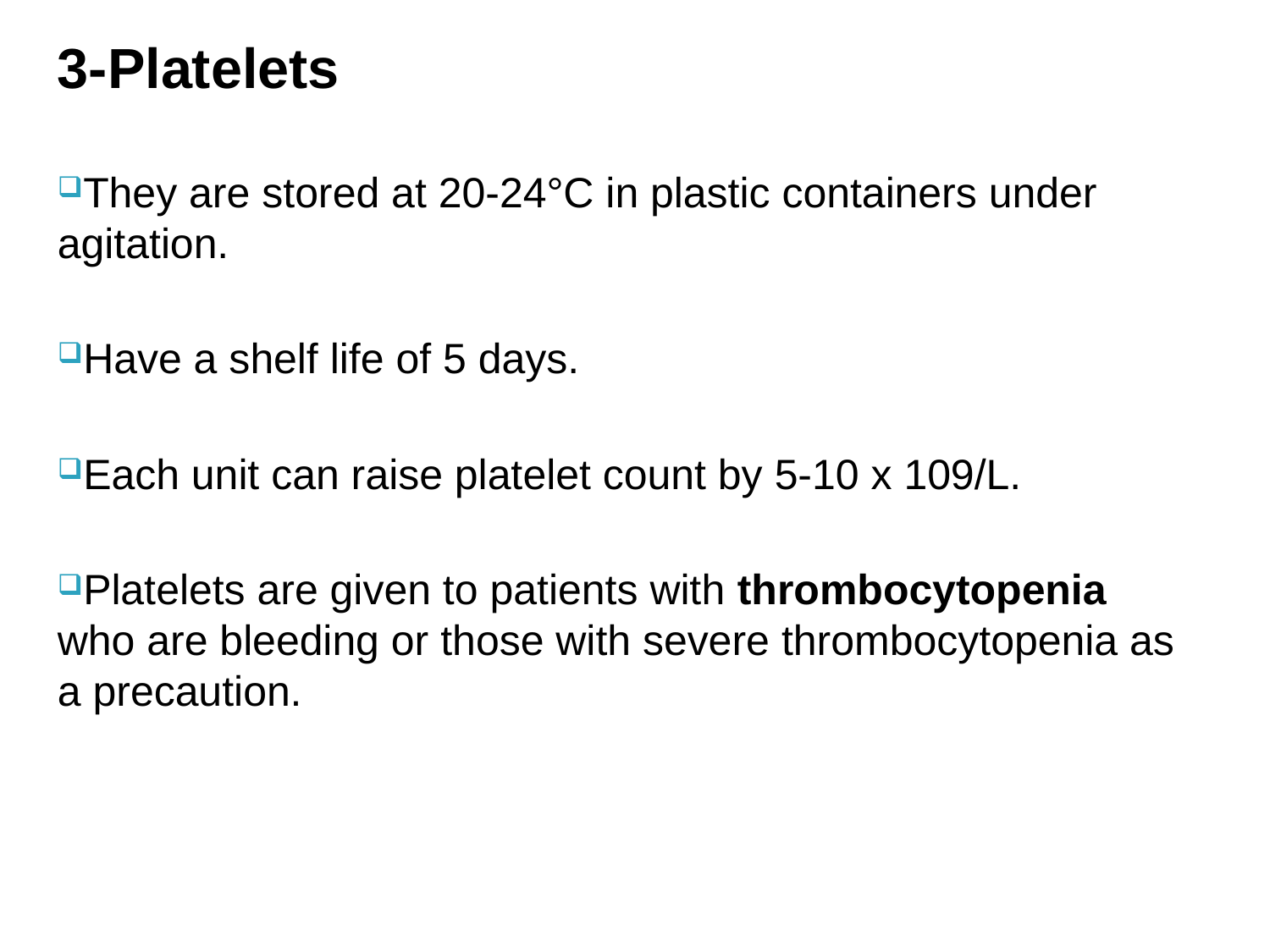

3-Platelets

They are stored at 20-24°C in plastic containers under agitation.

Have a shelf life of 5 days.

Each unit can raise platelet count by 5-10 x 109/L.

Platelets are given to patients with thrombocytopenia who are bleeding or those with severe thrombocytopenia as a precaution.